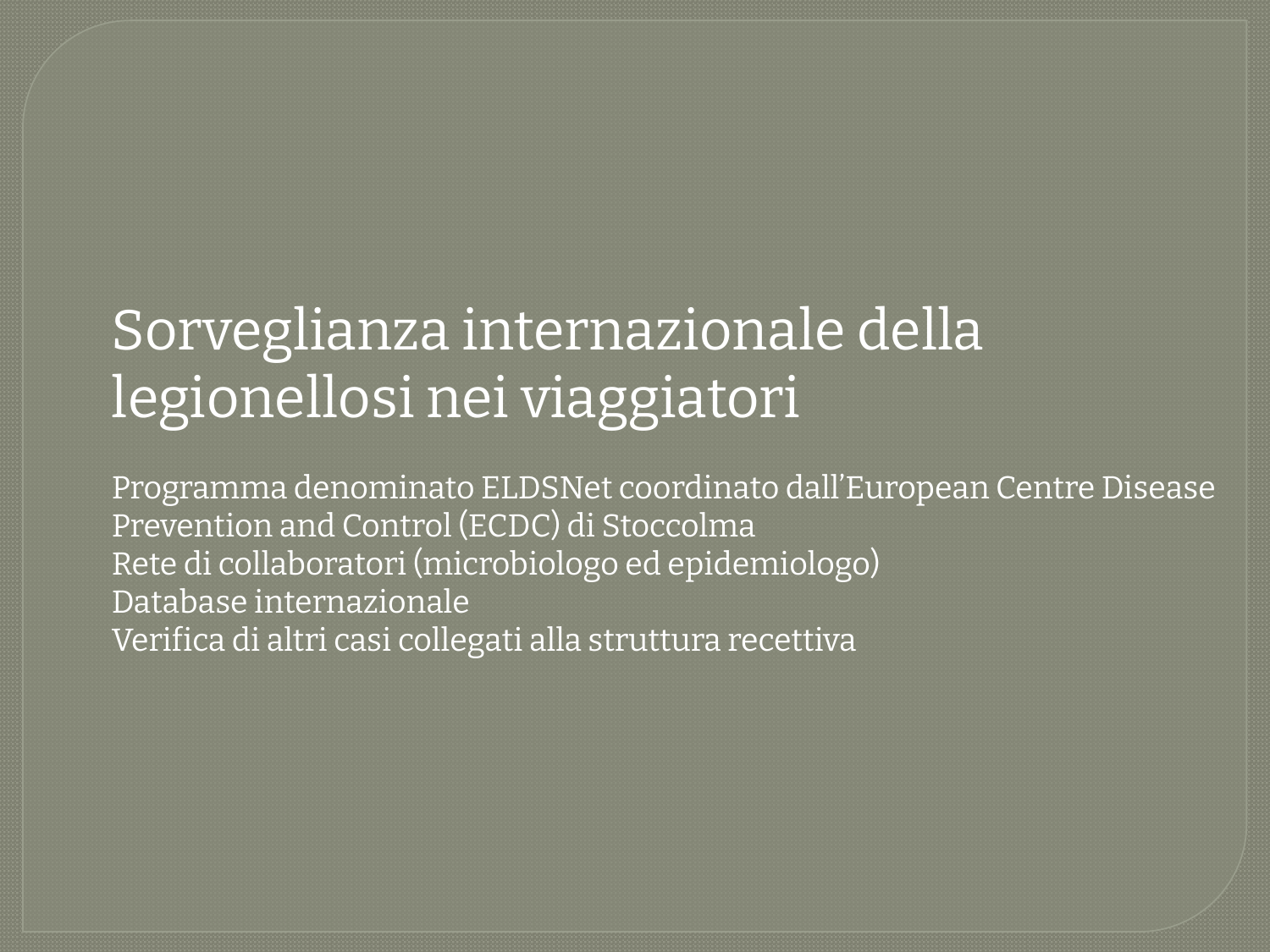

Sorveglianza internazionale della  legionellosi nei viaggiatori

Programma denominato ELDSNet coordinato dall’European Centre Disease Prevention and Control (ECDC) di Stoccolma
Rete di collaboratori (microbiologo ed epidemiologo)
Database internazionale
Verifica di altri casi collegati alla struttura recettiva